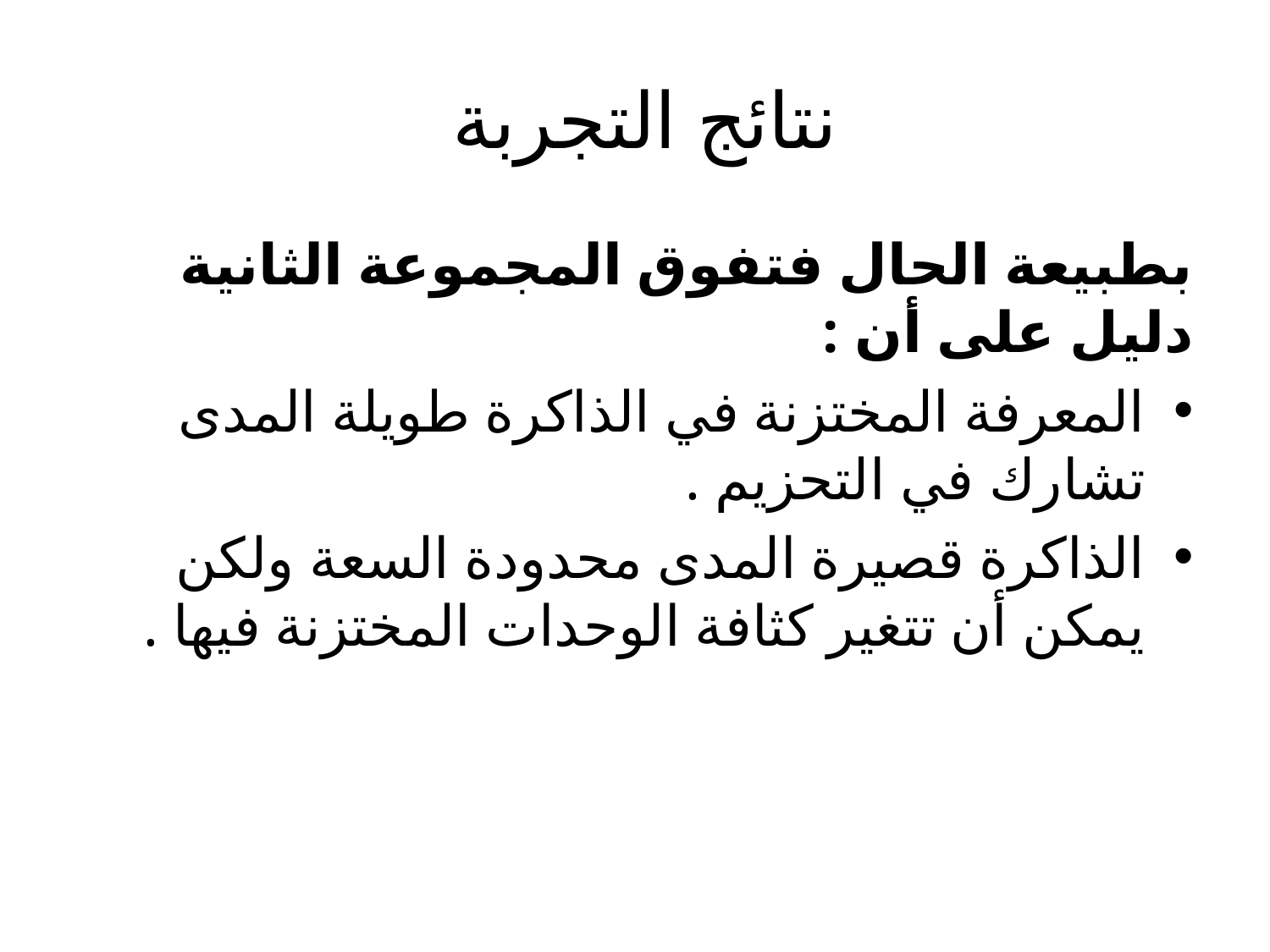

# نتائج التجربة
بطبيعة الحال فتفوق المجموعة الثانية دليل على أن :
المعرفة المختزنة في الذاكرة طويلة المدى تشارك في التحزيم .
الذاكرة قصيرة المدى محدودة السعة ولكن يمكن أن تتغير كثافة الوحدات المختزنة فيها .